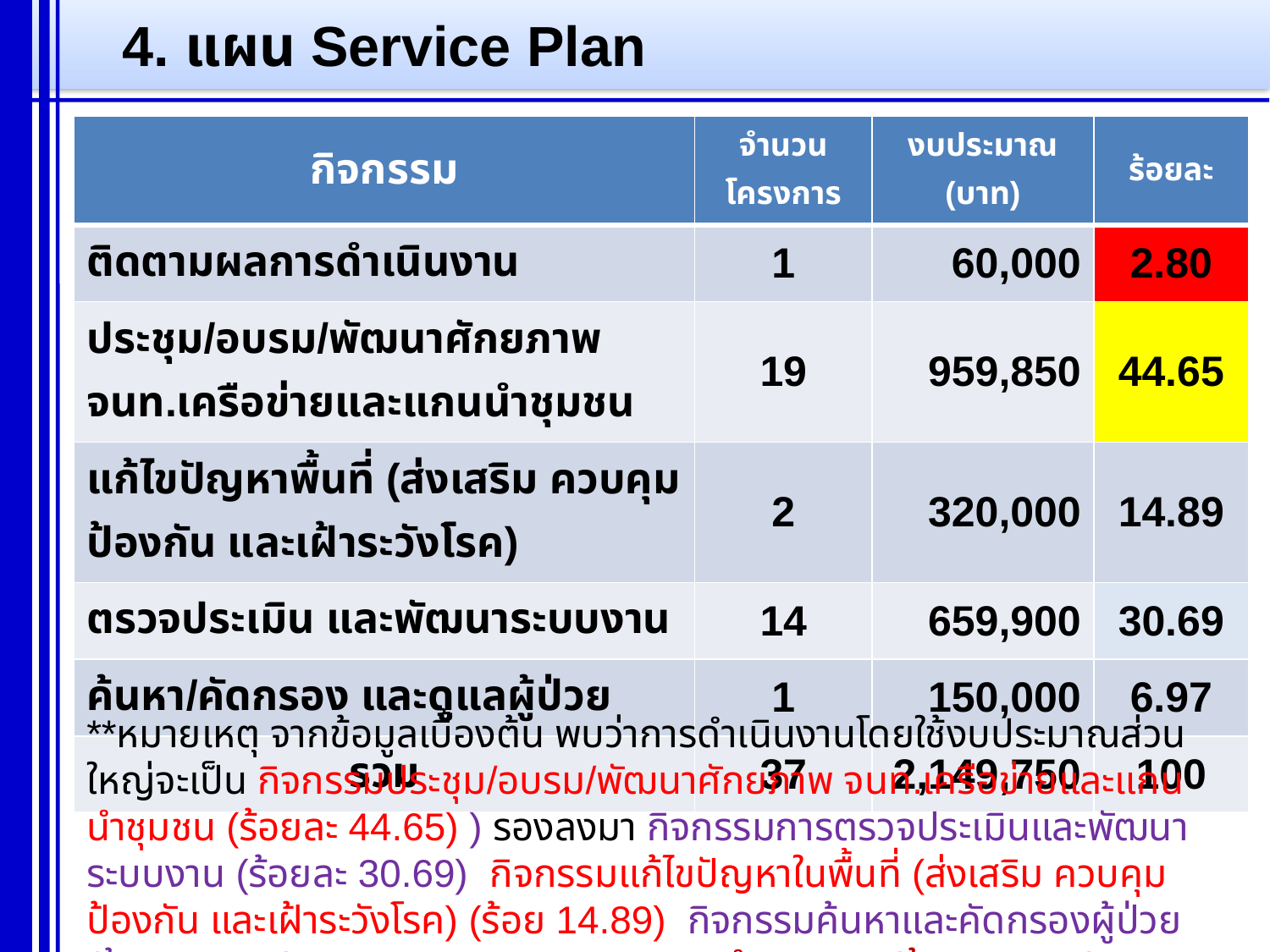

# 4. แผน Service Plan

| กิจกรรม | จำนวน โครงการ | งบประมาณ (บาท) | ร้อยละ |
| --- | --- | --- | --- |
| ติดตามผลการดำเนินงาน | 1 | 60,000 | 2.80 |
| ประชุม/อบรม/พัฒนาศักยภาพ จนท.เครือข่ายและแกนนำชุมชน | 19 | 959,850 | 44.65 |
| แก้ไขปัญหาพื้นที่ (ส่งเสริม ควบคุม ป้องกัน และเฝ้าระวังโรค) | 2 | 320,000 | 14.89 |
| ตรวจประเมิน และพัฒนาระบบงาน | 14 | 659,900 | 30.69 |
| ค้นหา/คัดกรอง และดูแลผู้ป่วย | 1 | 150,000 | 6.97 |
| รวม | 37 | 2,149,750 | 100 |
**หมายเหตุ จากข้อมูลเบื้องต้น พบว่าการดำเนินงานโดยใช้งบประมาณส่วนใหญ่จะเป็น กิจกรรมประชุม/อบรม/พัฒนาศักยภาพ จนท.เครือข่ายและแกนนำชุมชน (ร้อยละ 44.65) ) รองลงมา กิจกรรมการตรวจประเมินและพัฒนาระบบงาน (ร้อยละ 30.69)  กิจกรรมแก้ไขปัญหาในพื้นที่ (ส่งเสริม ควบคุม ป้องกัน และเฝ้าระวังโรค) (ร้อย 14.89)  กิจกรรมค้นหาและคัดกรองผู้ป่วย (ร้อยละ 6.97) และ กิจกรรมติดตามผลการดำเนินงาน (ร้อยละ 2.80) ตามลำดับ